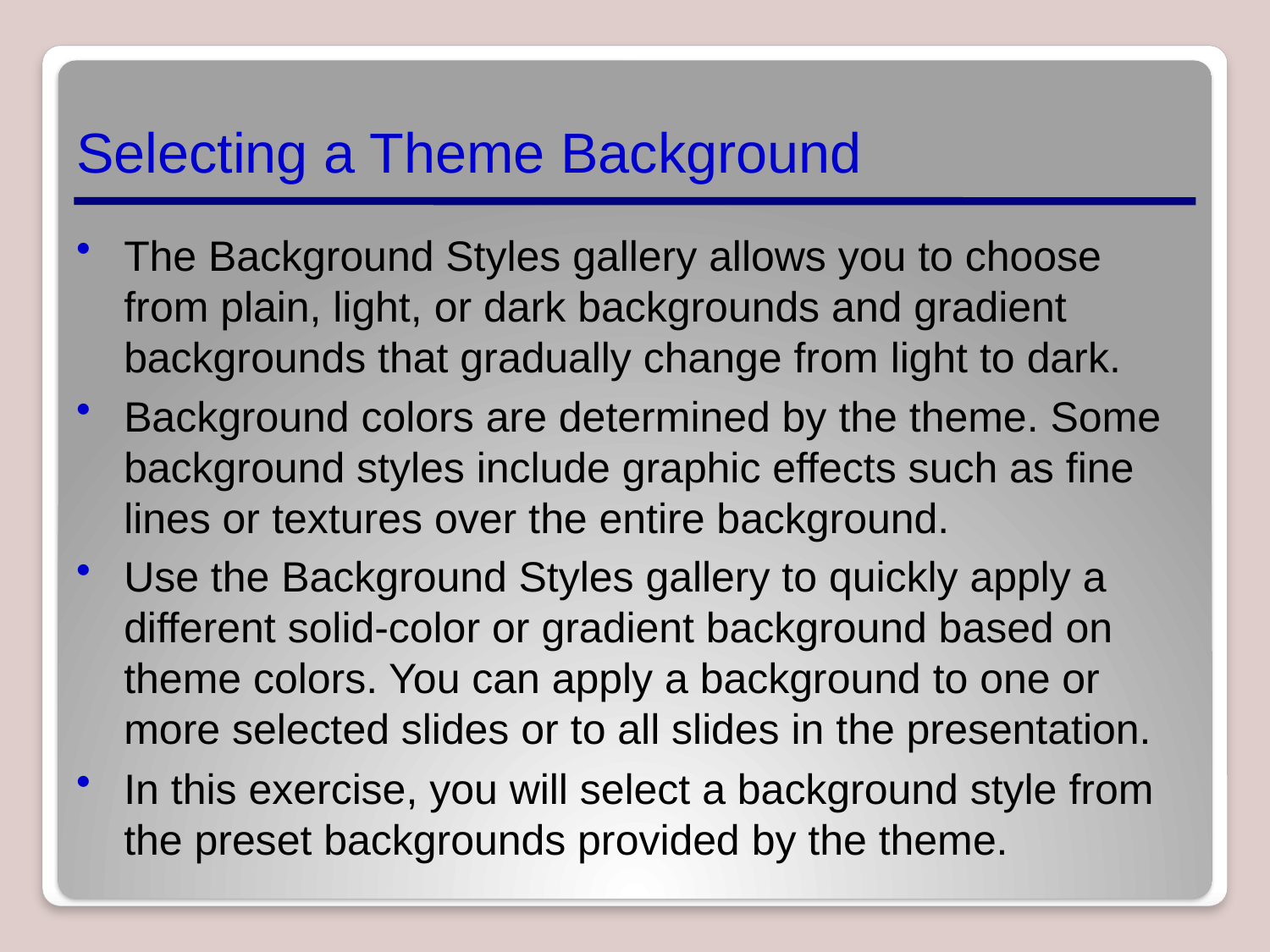

# Selecting a Theme Background
The Background Styles gallery allows you to choose from plain, light, or dark backgrounds and gradient backgrounds that gradually change from light to dark.
Background colors are determined by the theme. Some background styles include graphic effects such as fine lines or ­textures over the entire background.
Use the Background Styles gallery to quickly apply a different solid-color or gradient background based on theme colors. You can apply a background to one or more selected slides or to all slides in the presentation.
In this exercise, you will select a background style from the preset backgrounds provided by the theme.